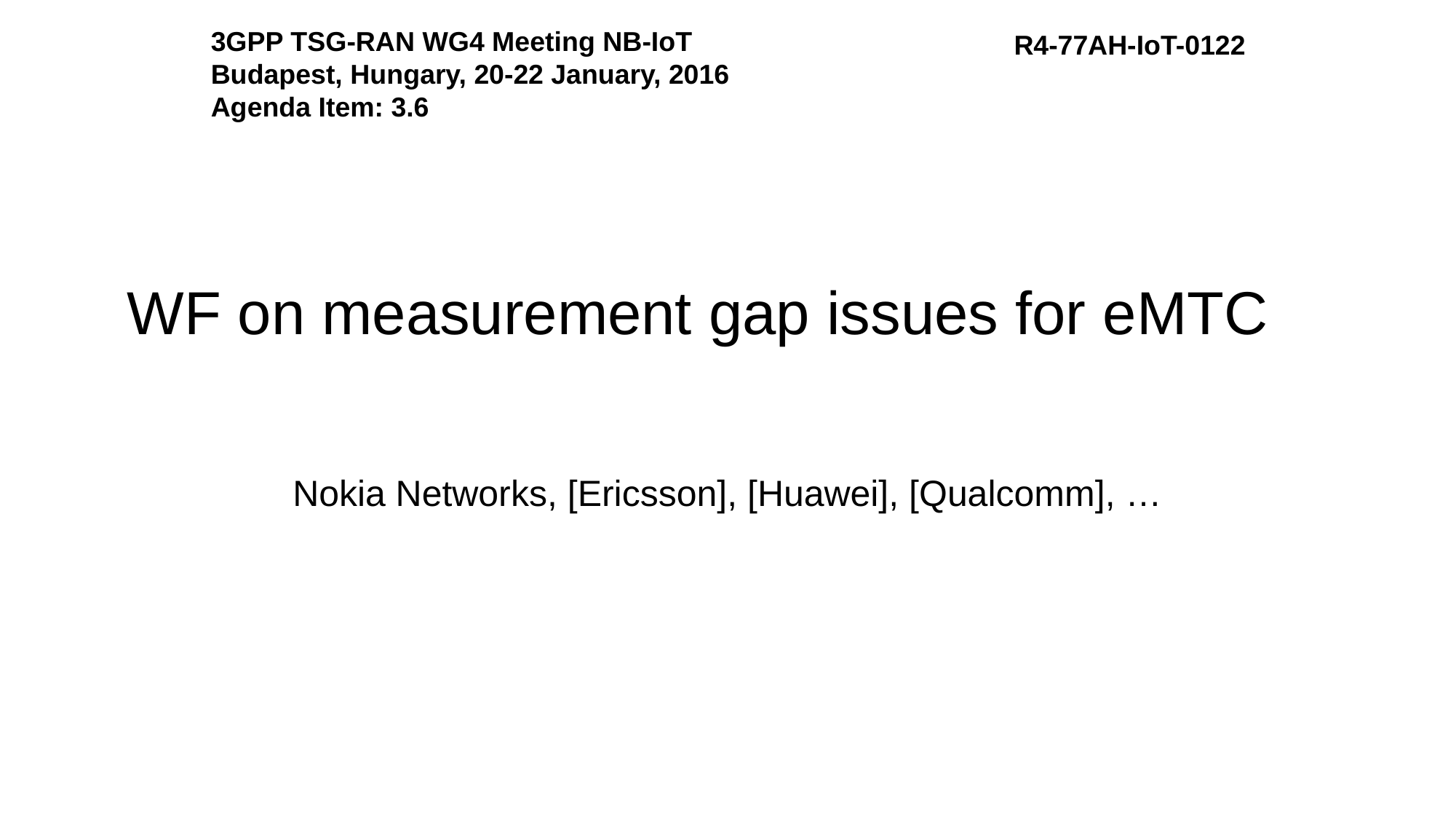

3GPP TSG-RAN WG4 Meeting NB-IoT
Budapest, Hungary, 20-22 January, 2016
Agenda Item: 3.6
R4-77AH-IoT-0122
# WF on measurement gap issues for eMTC
Nokia Networks, [Ericsson], [Huawei], [Qualcomm], …